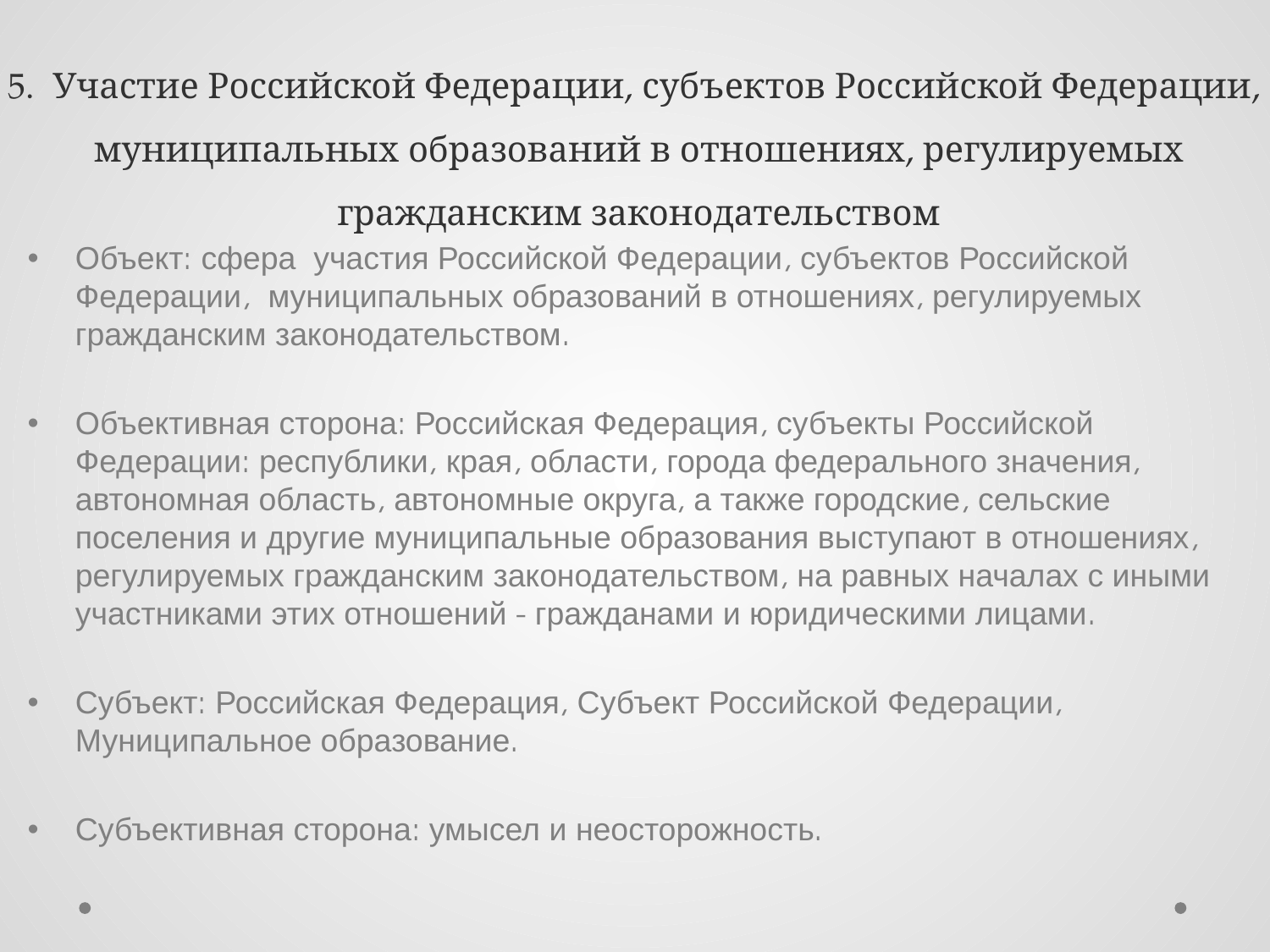

# 5.  Участие Российской Федерации, субъектов Российской Федерации, муниципальных образований в отношениях, регулируемых гражданским законодательством
Объект: сфера  участия Российской Федерации, субъектов Российской Федерации,  муниципальных образований в отношениях, регулируемых гражданским законодательством.

Объективная сторона: Российская Федерация, субъекты Российской Федерации: республики, края, области, города федерального значения, автономная область, автономные округа, а также городские, сельские поселения и другие муниципальные образования выступают в отношениях, регулируемых гражданским законодательством, на равных началах с иными участниками этих отношений - гражданами и юридическими лицами.

Субъект: Российская Федерация, Субъект Российской Федерации, Муниципальное образование.

Субъективная сторона: умысел и неосторожность.